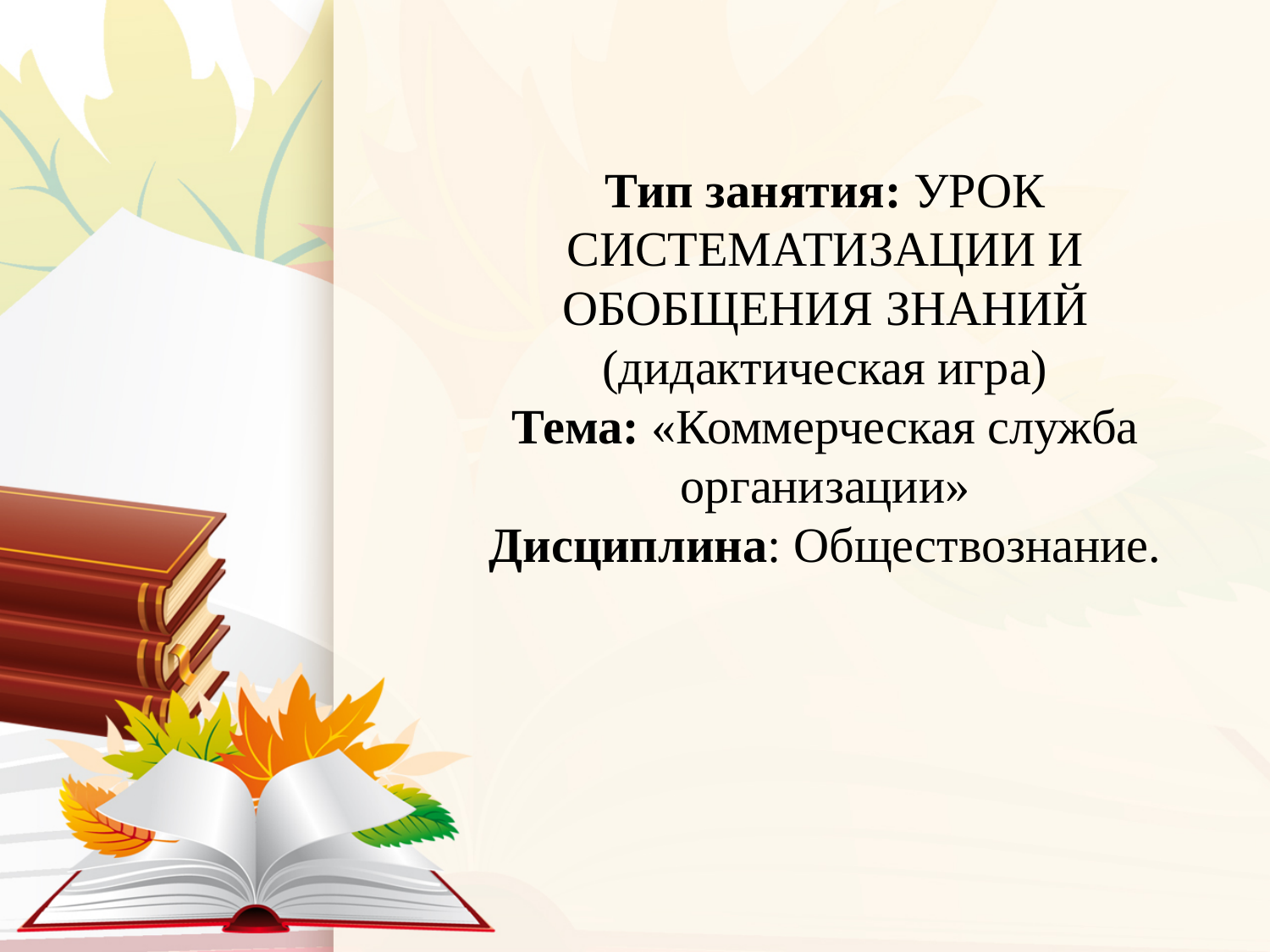

# Тип занятия: УРОК СИСТЕМАТИЗАЦИИ И ОБОБЩЕНИЯ ЗНАНИЙ (дидактическая игра) Тема: «Коммерческая служба организации» Дисциплина: Обществознание.